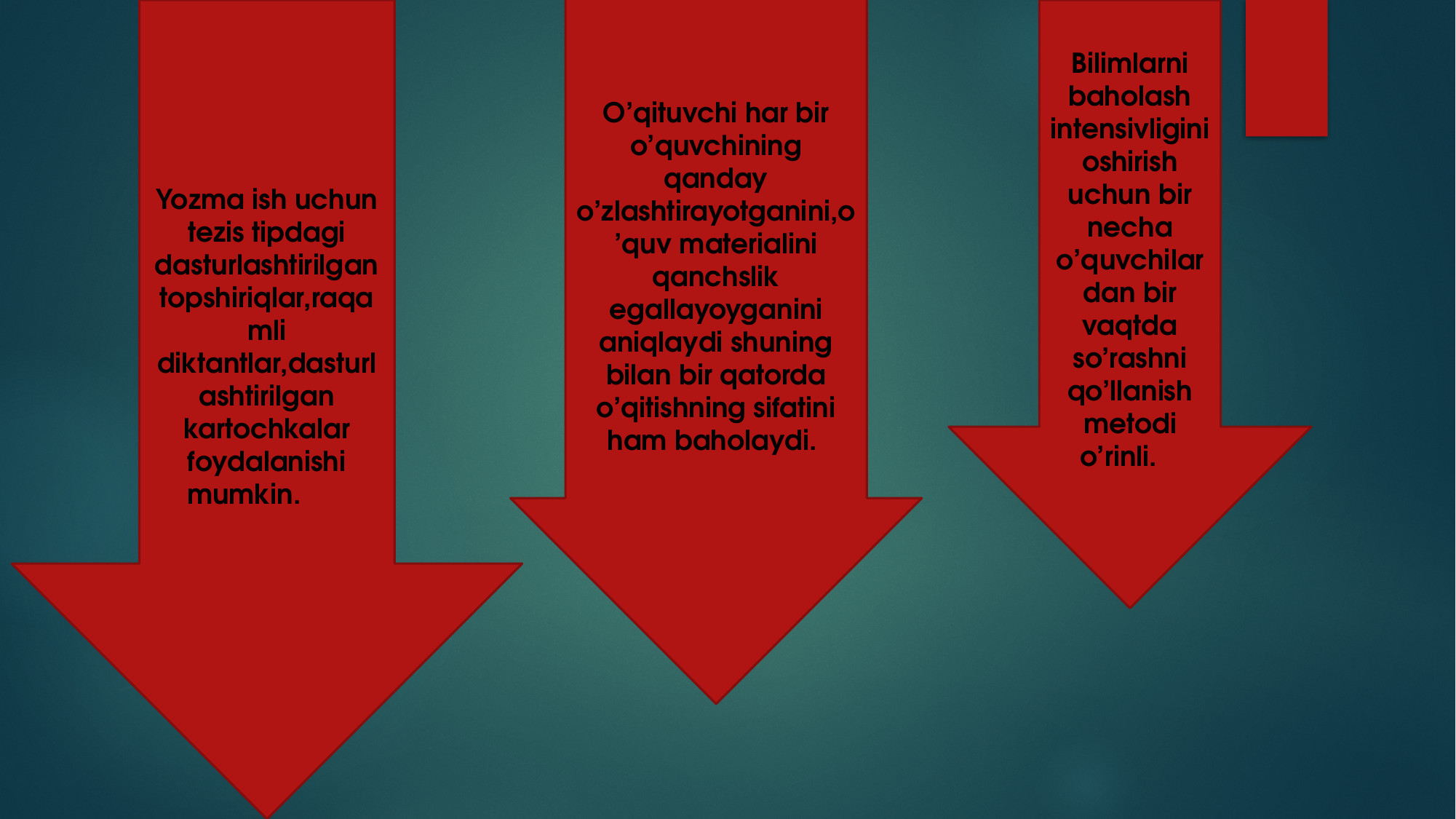

Yozma ish uchun tezis tipdagi dasturlashtirilgan topshiriqlar,raqamli diktantlar,dasturlashtirilgan kartochkalar foydalanishi mumkin.
Bilimlarni baholash intensivligini oshirish uchun bir necha o’quvchilardan bir vaqtda so’rashni qo’llanish metodi o’rinli.
O’qituvchi har bir o’quvchining qanday o’zlashtirayotganini,o’quv materialini qanchslik egallayoyganini aniqlaydi shuning bilan bir qatorda o’qitishning sifatini ham baholaydi.